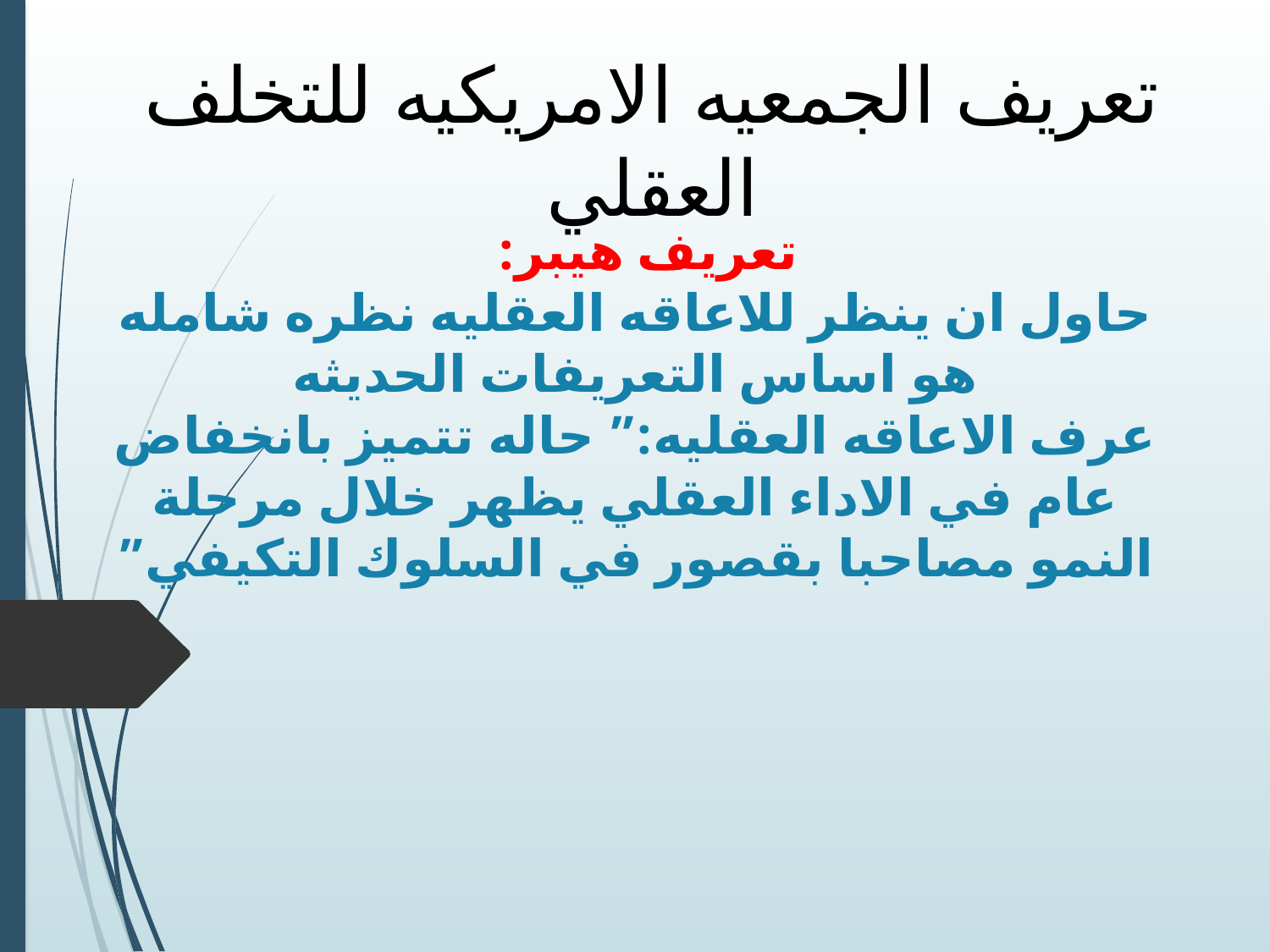

تعريف الجمعيه الامريكيه للتخلف العقلي
# تعريف هيبر: حاول ان ينظر للاعاقه العقليه نظره شامله هو اساس التعريفات الحديثه عرف الاعاقه العقليه:” حاله تتميز بانخفاض عام في الاداء العقلي يظهر خلال مرحلة النمو مصاحبا بقصور في السلوك التكيفي”